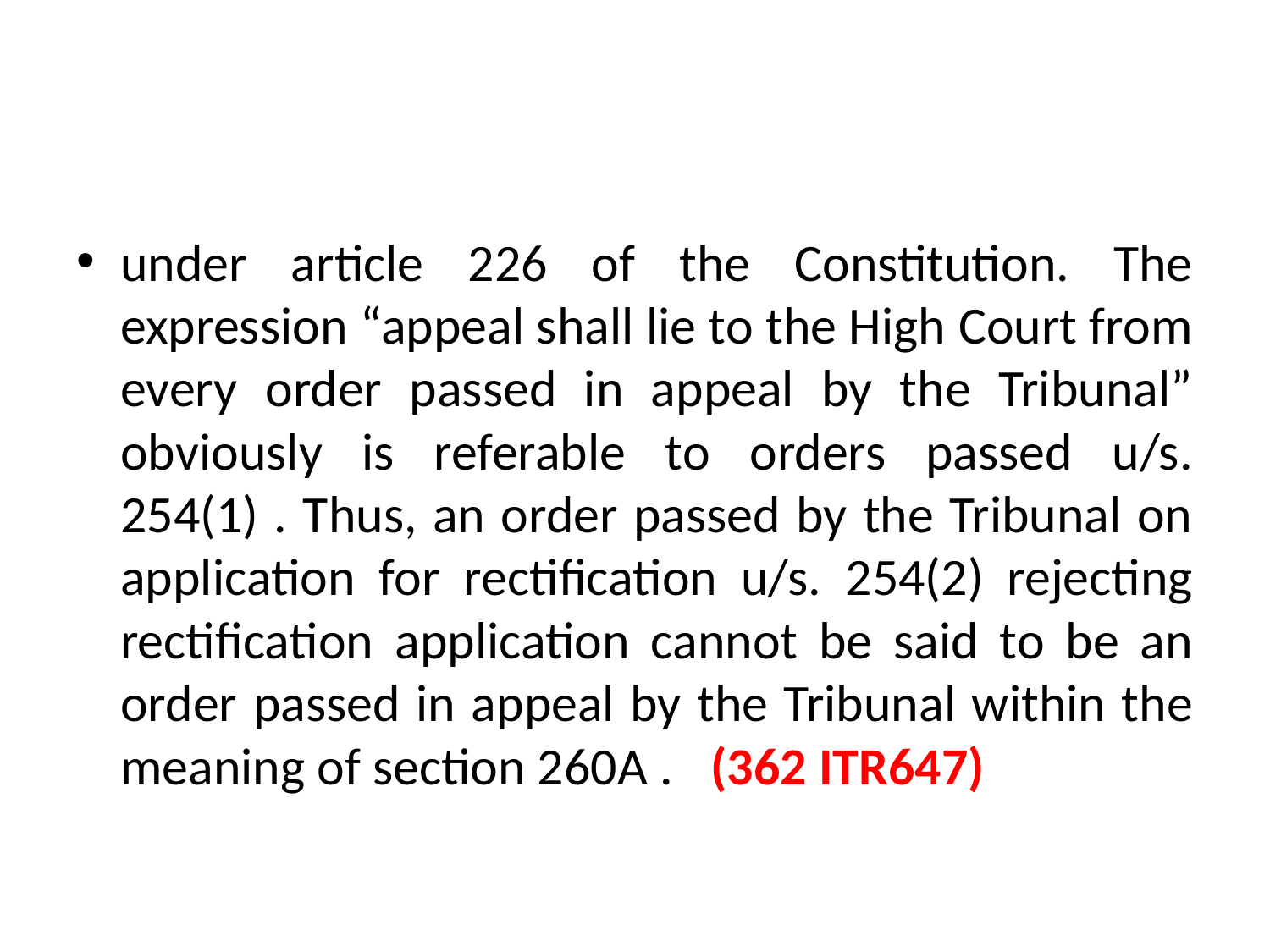

#
under article 226 of the Constitution. The expression “appeal shall lie to the High Court from every order passed in appeal by the Tribunal” obviously is referable to orders passed u/s. 254(1) . Thus, an order passed by the Tribunal on application for rectification u/s. 254(2) rejecting rectification application cannot be said to be an order passed in appeal by the Tribunal within the meaning of section 260A .  					(362 ITR647)